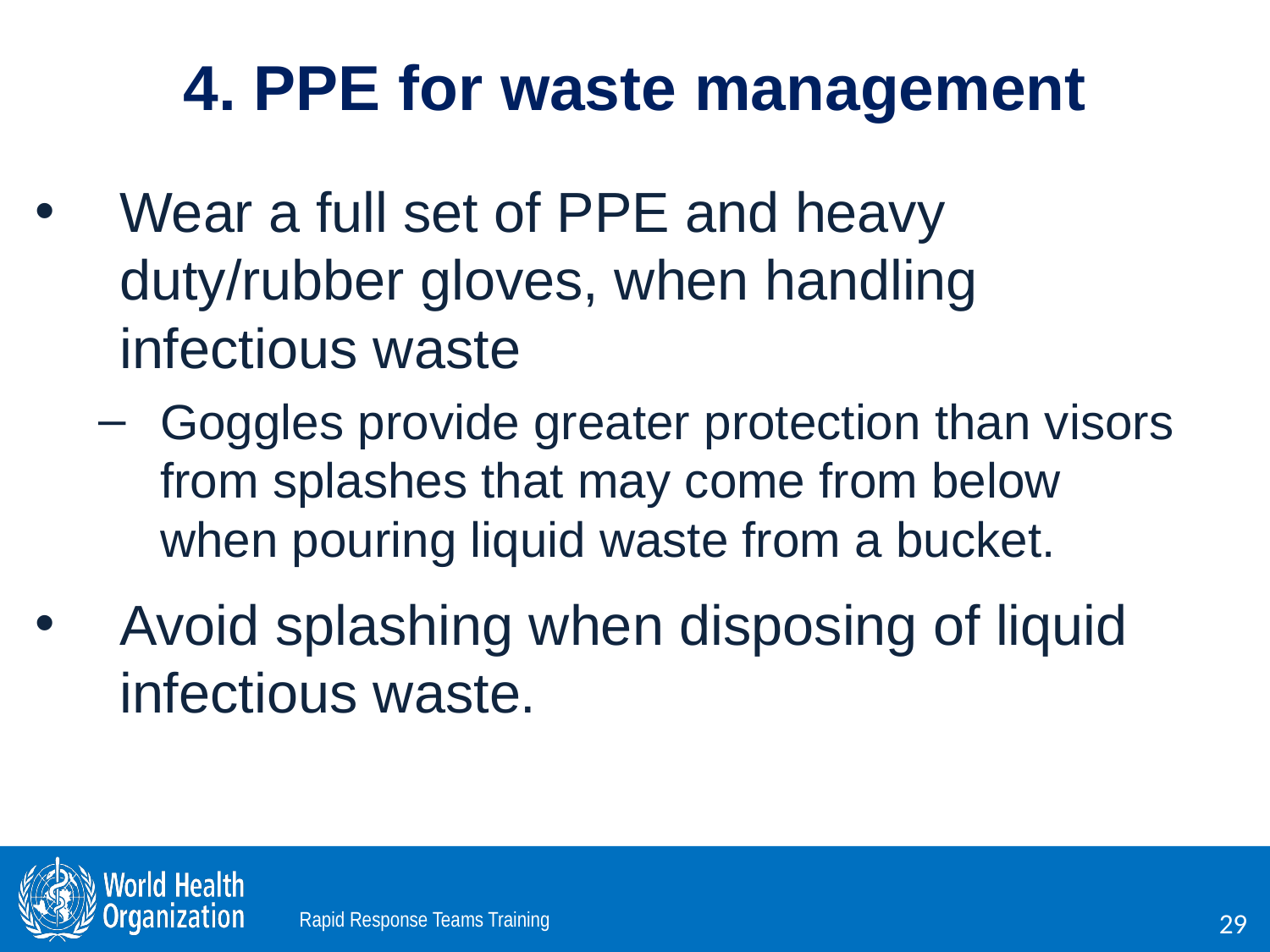

4. PPE for waste management
Wear a full set of PPE and heavy duty/rubber gloves, when handling infectious waste
Goggles provide greater protection than visors from splashes that may come from below when pouring liquid waste from a bucket.
Avoid splashing when disposing of liquid infectious waste.